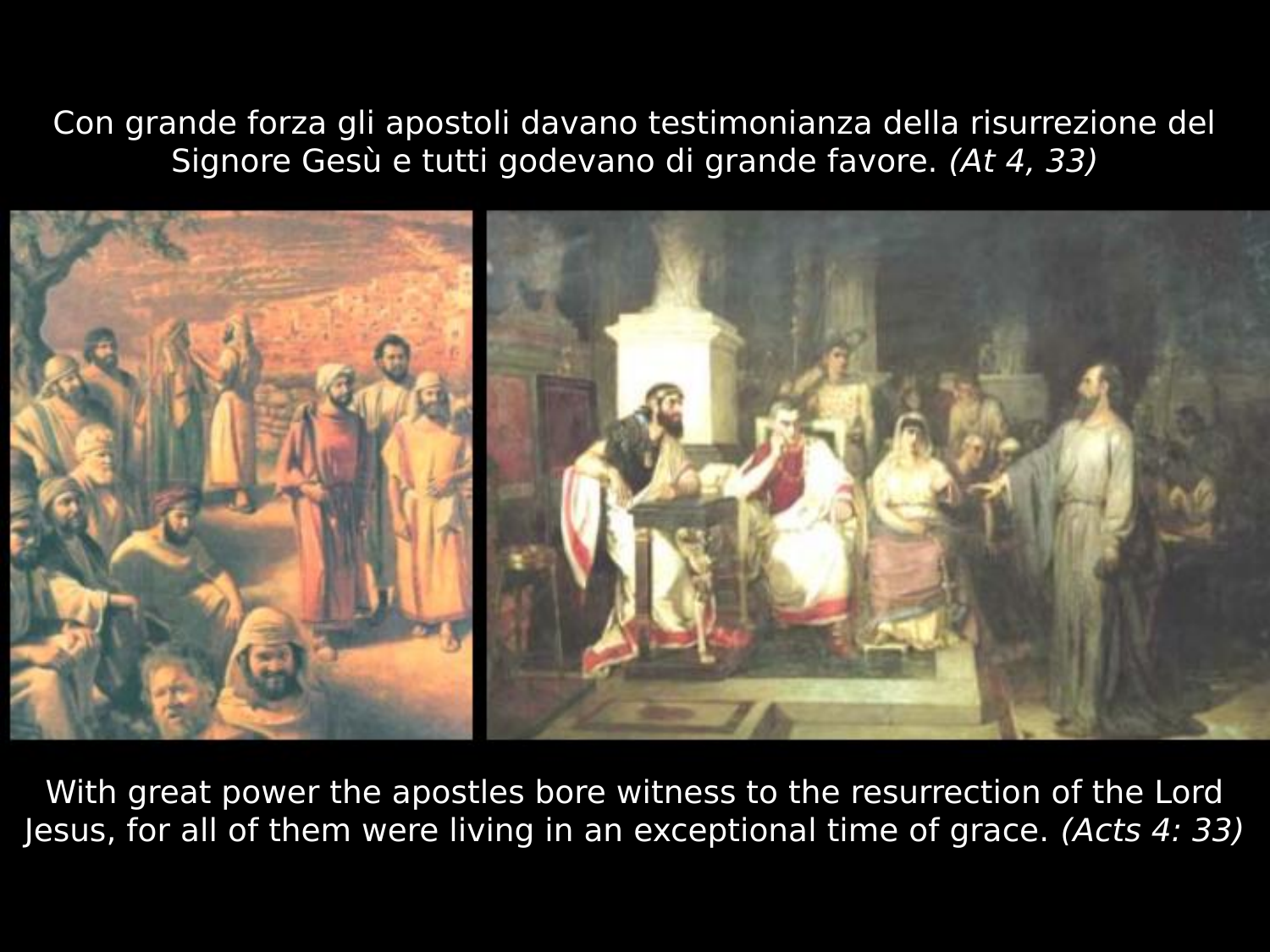

#
Con grande forza gli apostoli davano testimonianza della risurrezione del Signore Gesù e tutti godevano di grande favore. (At 4, 33)
With great power the apostles bore witness to the resurrection of the Lord Jesus, for all of them were living in an exceptional time of grace. (Acts 4: 33)